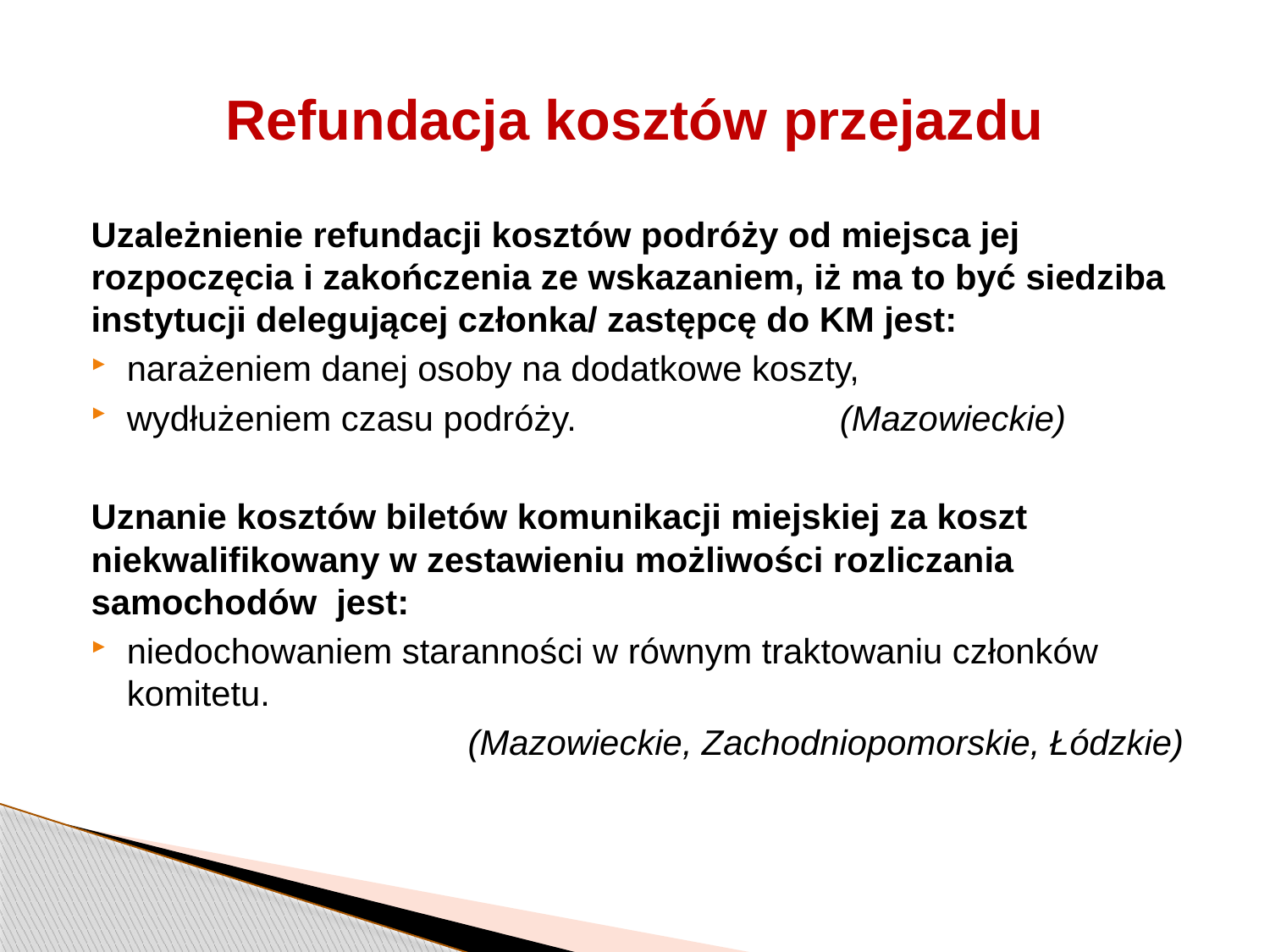

# Refundacja kosztów przejazdu
Uzależnienie refundacji kosztów podróży od miejsca jej rozpoczęcia i zakończenia ze wskazaniem, iż ma to być siedziba instytucji delegującej członka/ zastępcę do KM jest:
narażeniem danej osoby na dodatkowe koszty,
wydłużeniem czasu podróży.                           (Mazowieckie)

Uznanie kosztów biletów komunikacji miejskiej za koszt niekwalifikowany w zestawieniu możliwości rozliczania samochodów  jest:
niedochowaniem staranności w równym traktowaniu członków komitetu.
(Mazowieckie, Zachodniopomorskie, Łódzkie)